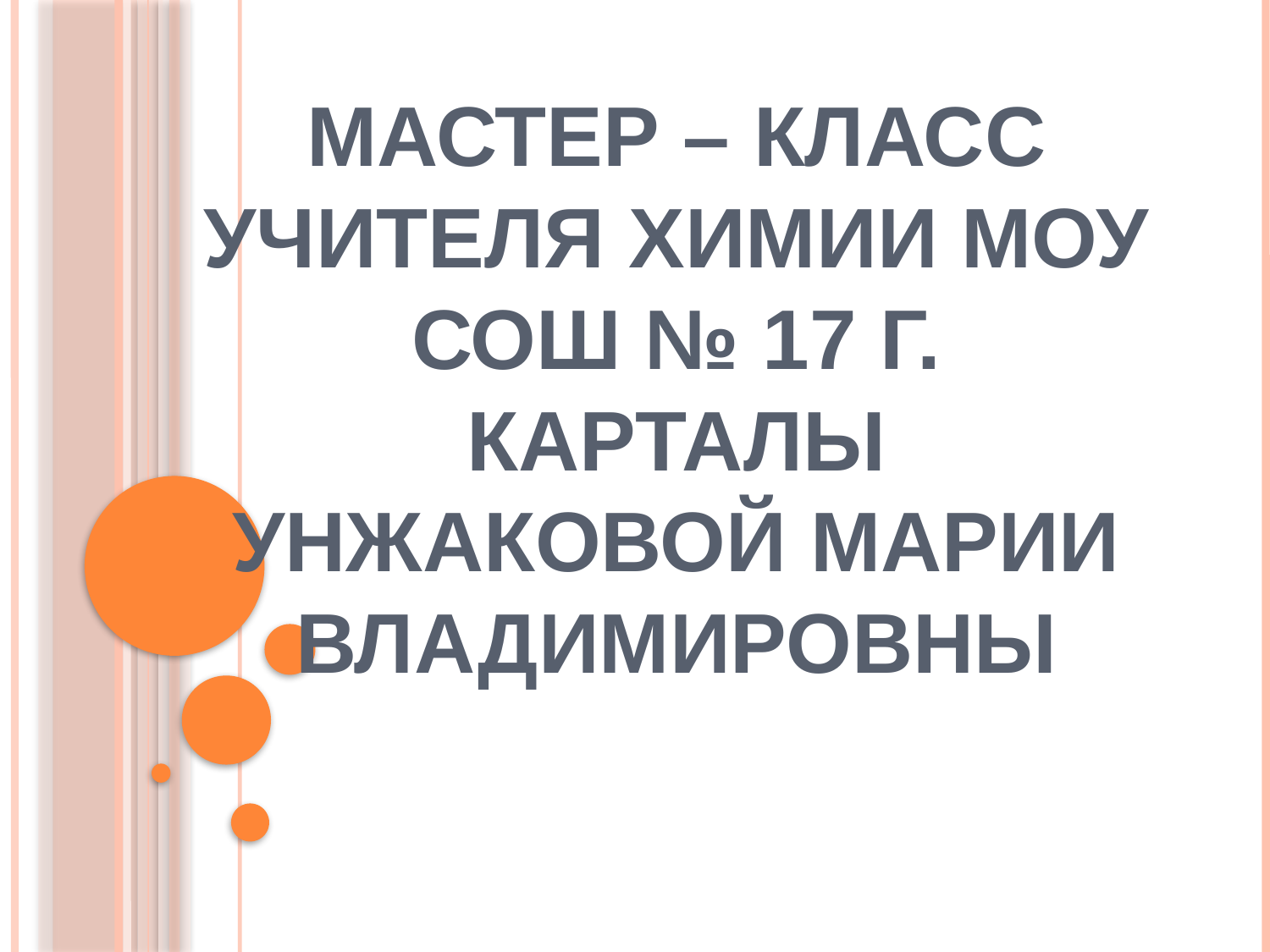

# Мастер – класс учителя химии МОУ СОШ № 17 г. Карталы Унжаковой Марии Владимировны